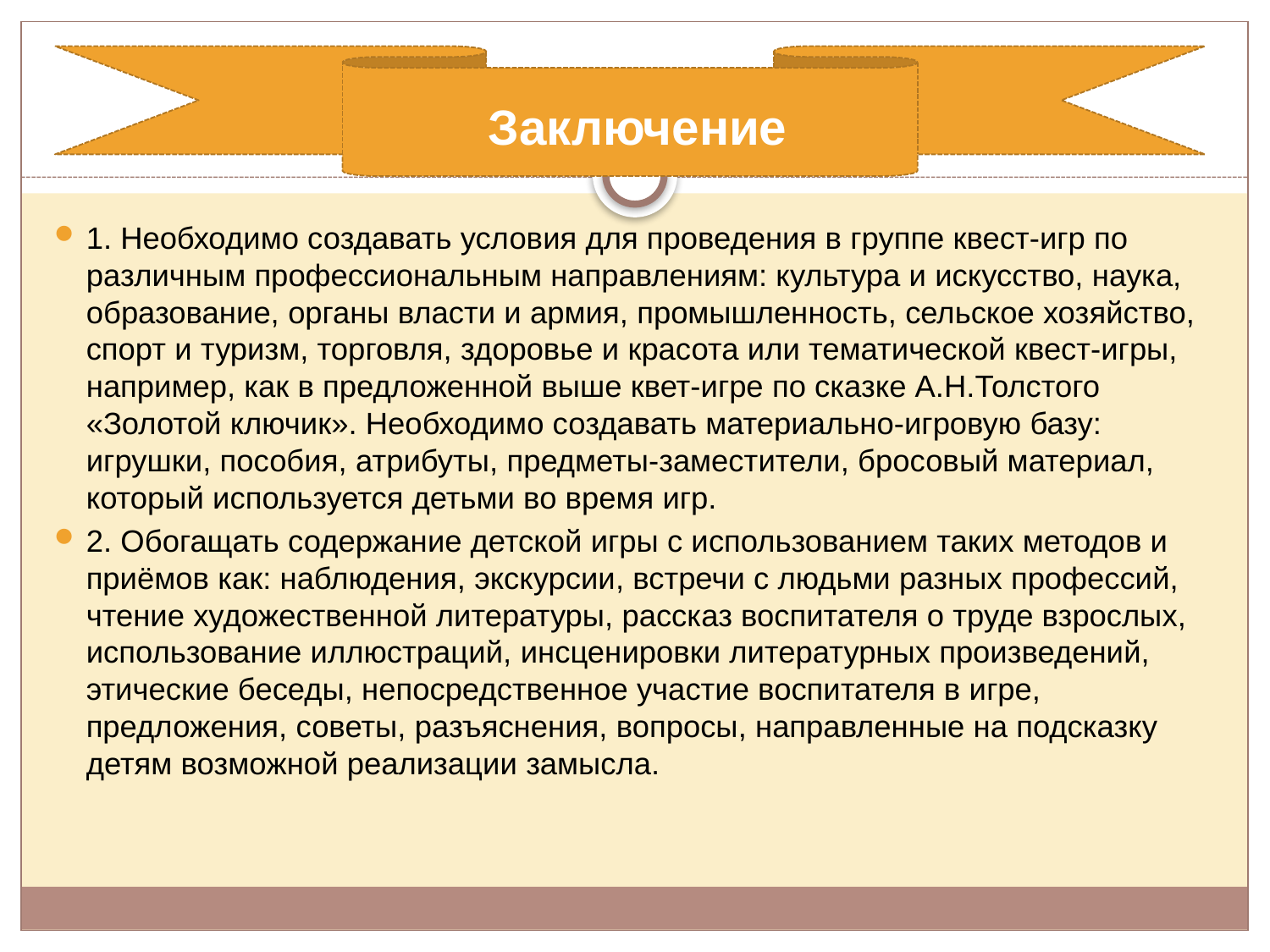

# Заключение
1. Необходимо создавать условия для проведения в группе квест-игр по различным профессиональным направлениям: культура и искусство, наука, образование, органы власти и армия, промышленность, сельское хозяйство, спорт и туризм, торговля, здоровье и красота или тематической квест-игры, например, как в предложенной выше квет-игре по сказке А.Н.Толстого «Золотой ключик». Необходимо создавать материально-игровую базу: игрушки, пособия, атрибуты, предметы-заместители, бросовый материал, который используется детьми во время игр.
2. Обогащать содержание детской игры с использованием таких методов и приёмов как: наблюдения, экскурсии, встречи с людьми разных профессий, чтение художественной литературы, рассказ воспитателя о труде взрослых, использование иллюстраций, инсценировки литературных произведений, этические беседы, непосредственное участие воспитателя в игре, предложения, советы, разъяснения, вопросы, направленные на подсказку детям возможной реализации замысла.